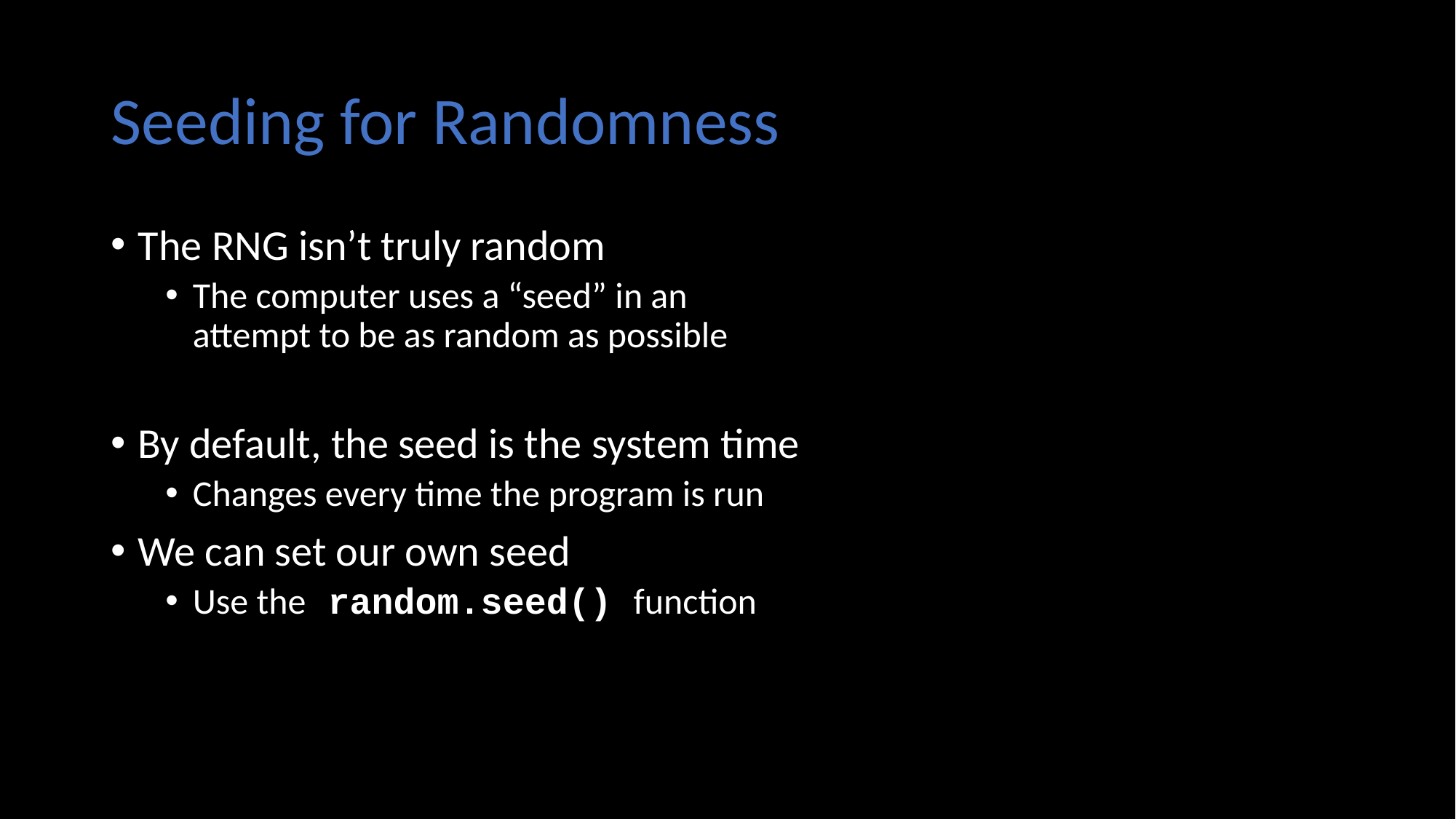

# Seeding for Randomness
The RNG isn’t truly random
The computer uses a “seed” in an
attempt to be as random as possible

By default, the seed is the system time
Changes every time the program is run
We can set our own seed
Use the random.seed() function